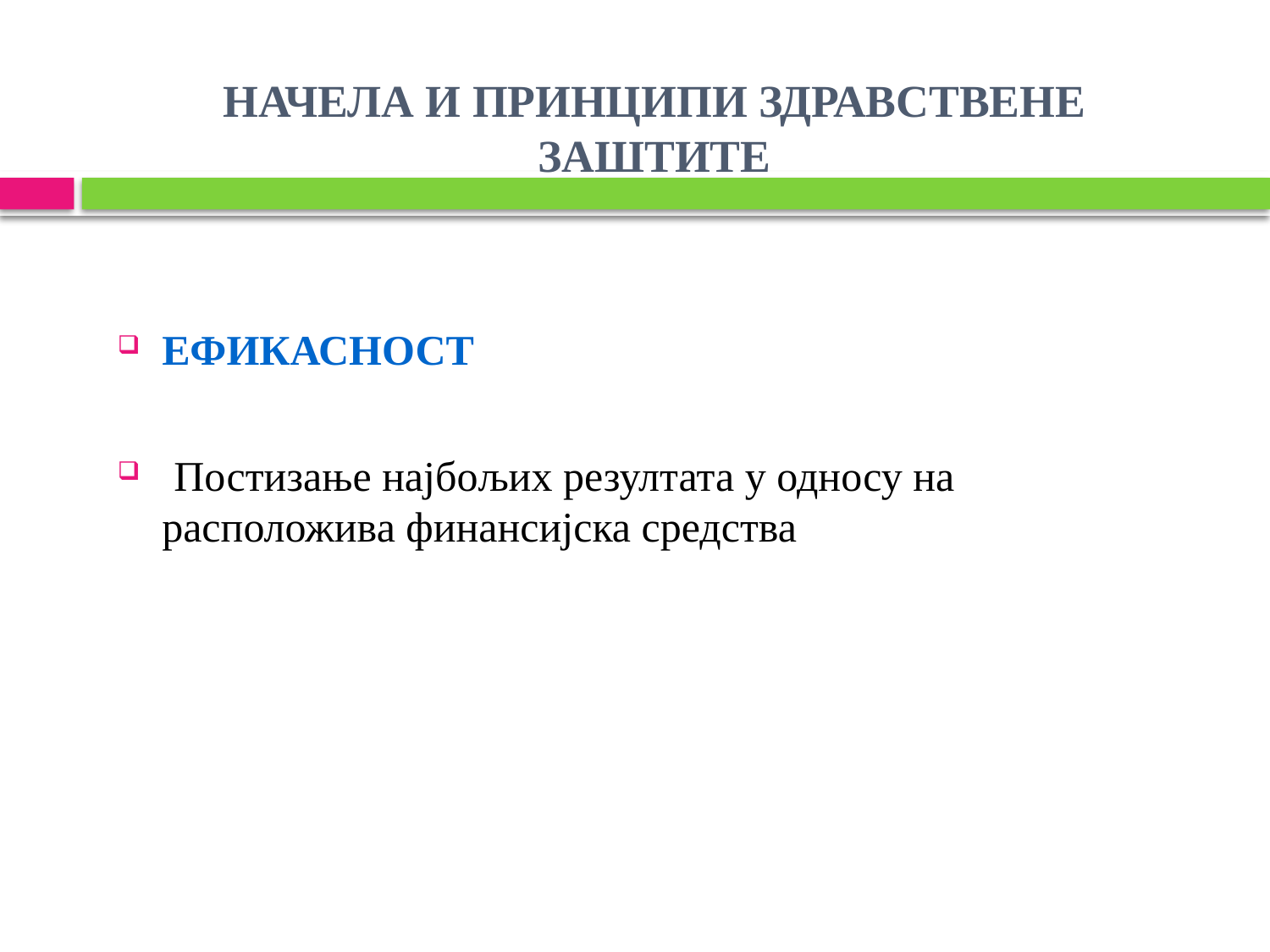

# НАЧЕЛА И ПРИНЦИПИ ЗДРАВСТВЕНЕ ЗАШТИТЕ
ЕФИКАСНОСТ

 Постизање најбољих резултата у односу на расположива финансијска средства